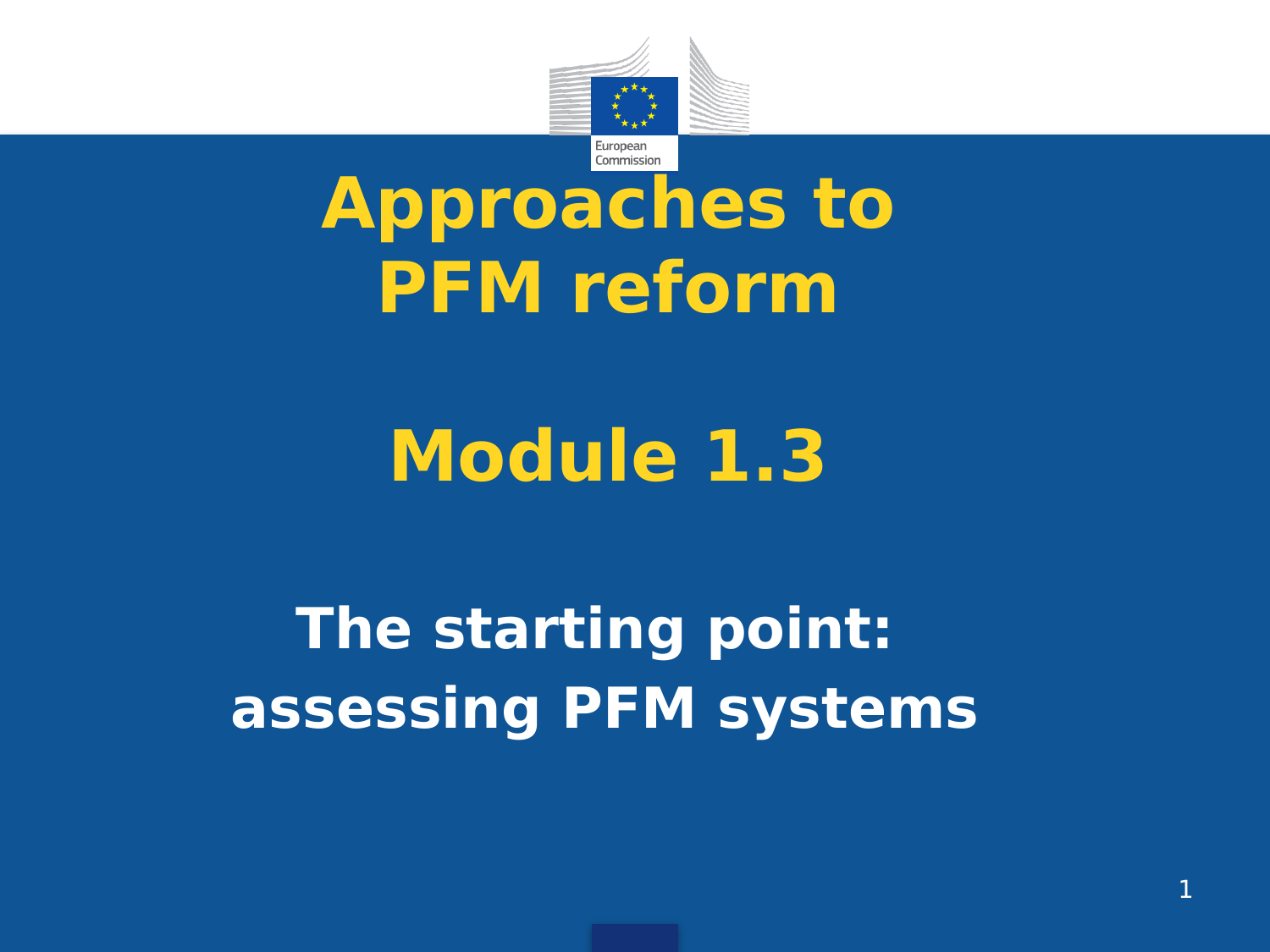

# Approaches to PFM reform Module 1.3
The starting point:
assessing PFM systems
1